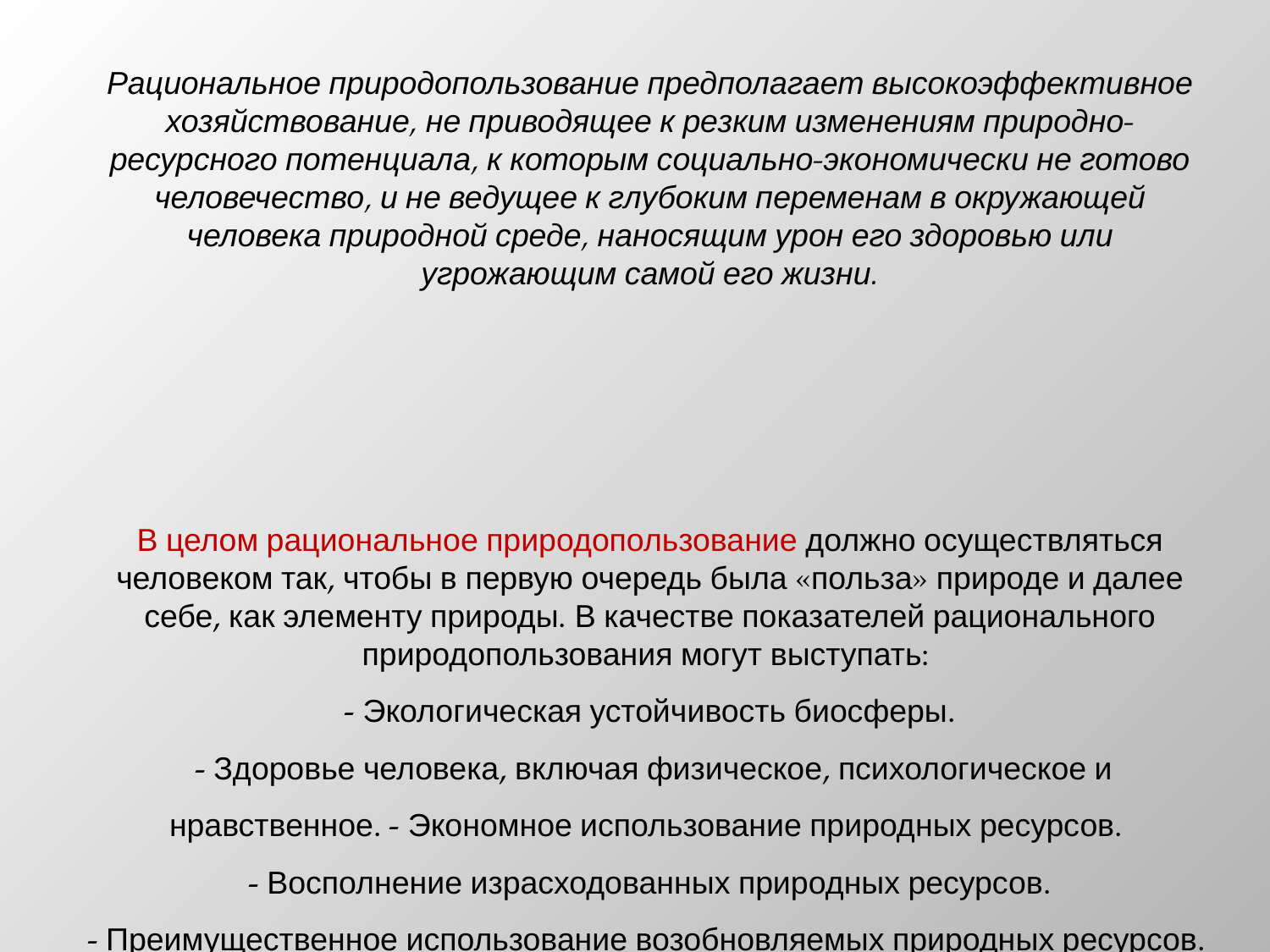

Рациональное природопользование предполагает высокоэффективное хозяйствование, не приводящее к резким изменениям природно-ресурсного потенциала, к которым социально-экономически не готово человечество, и не ведущее к глубоким переменам в окружающей человека природной среде, наносящим урон его здоровью или угрожающим самой его жизни.

В целом рациональное природопользование должно осуществляться человеком так, чтобы в первую очередь была «польза» природе и далее себе, как элементу природы. В качестве показателей рационального природопользования могут выступать:
- Экологическая устойчивость биосферы.
 - Здоровье человека, включая физическое, психологическое и нравственное. - Экономное использование природных ресурсов.
- Восполнение израсходованных природных ресурсов.
- Преимущественное использование возобновляемых природных ресурсов.